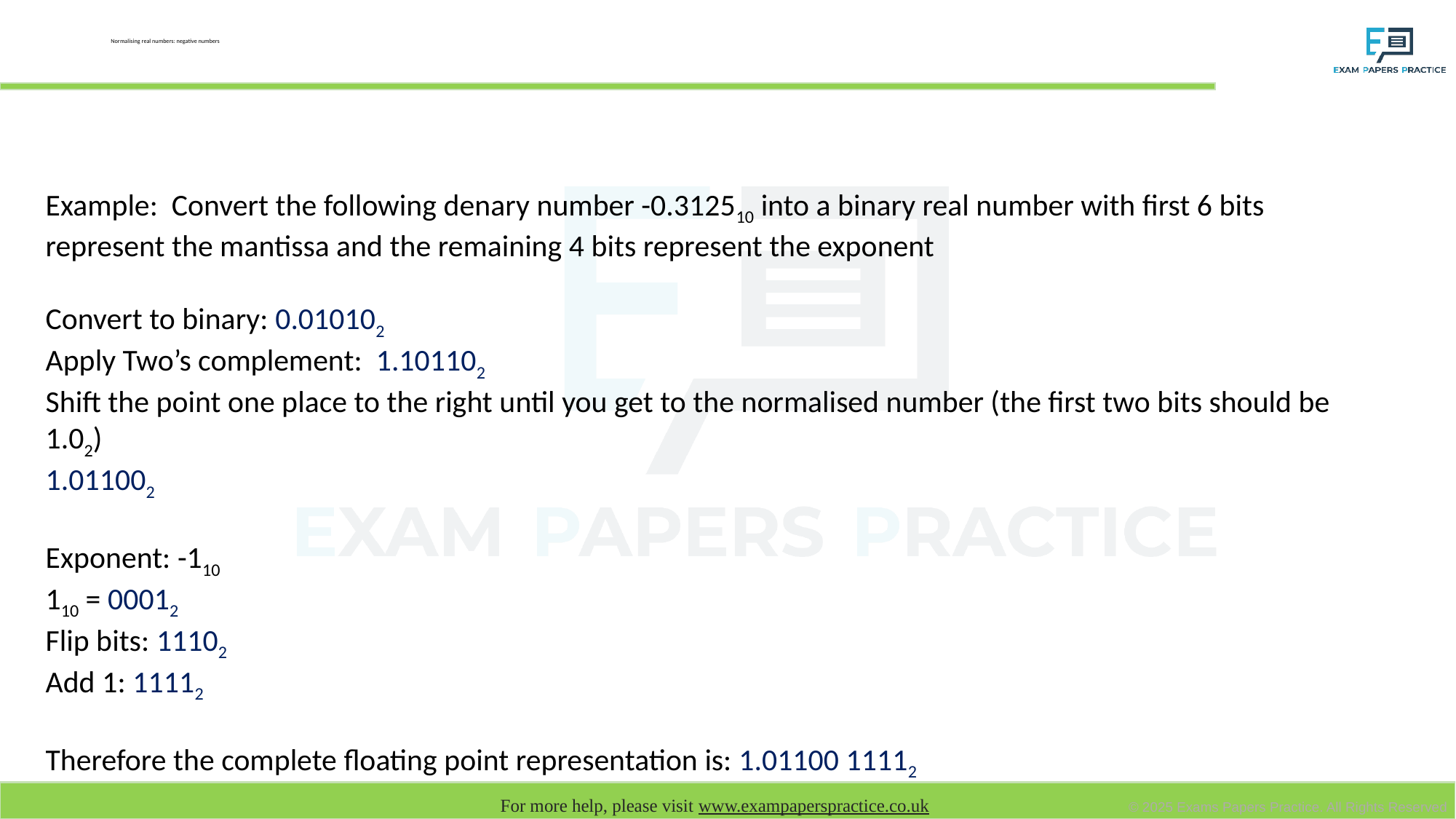

# Normalising real numbers: negative numbers
Example:  Convert the following denary number -0.312510 into a binary real number with first 6 bits represent the mantissa and the remaining 4 bits represent the exponent

Convert to binary: 0.010102
Apply Two’s complement:  1.101102
Shift the point one place to the right until you get to the normalised number (the first two bits should be 1.02)
1.011002

Exponent: -110
110 = 00012
Flip bits: 11102
Add 1: 11112

Therefore the complete floating point representation is: 1.01100 11112